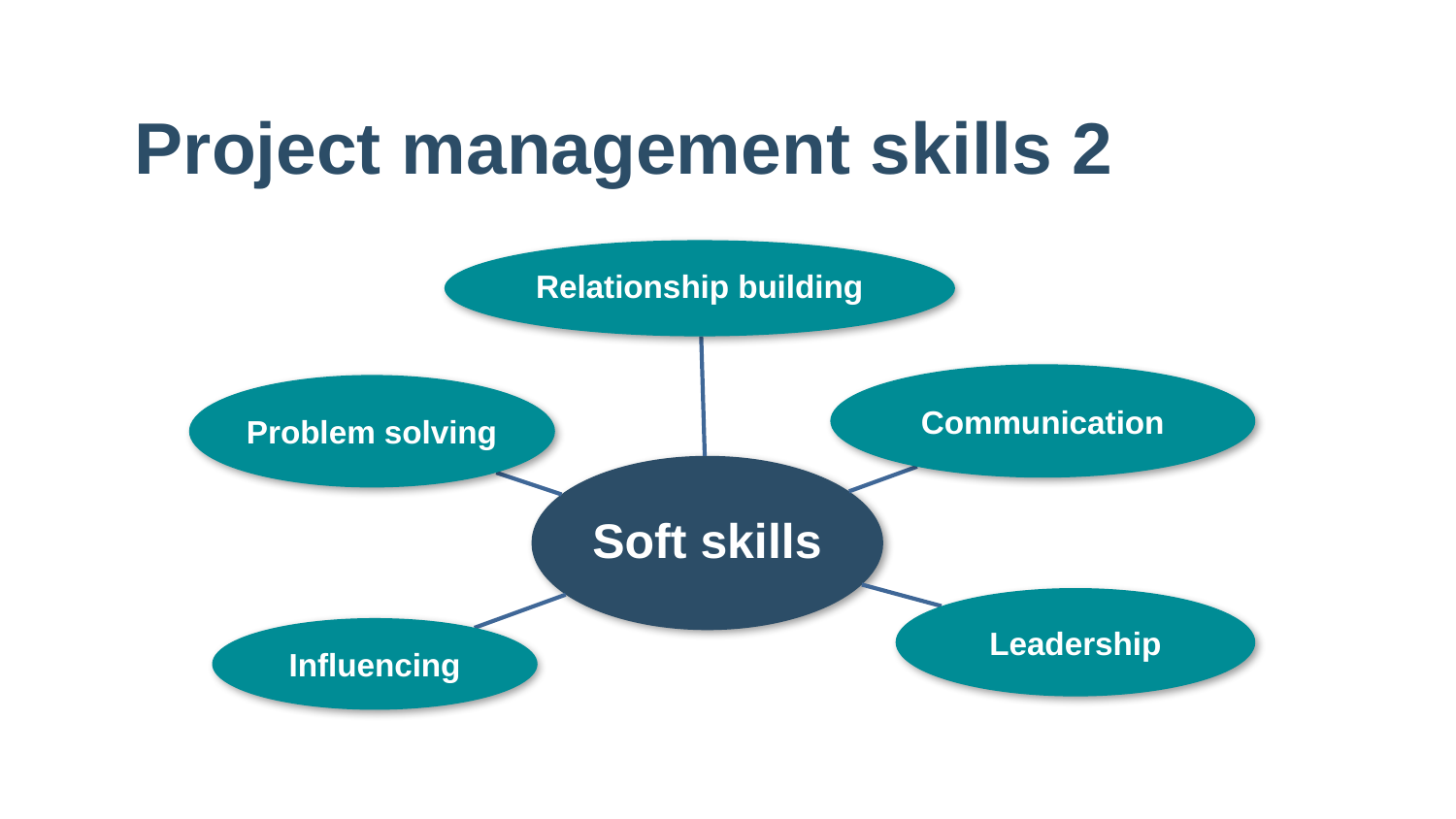

# Project management skills 2
Soft skills

Relationship building

Communication

Influencing

Leadership

Problem solving